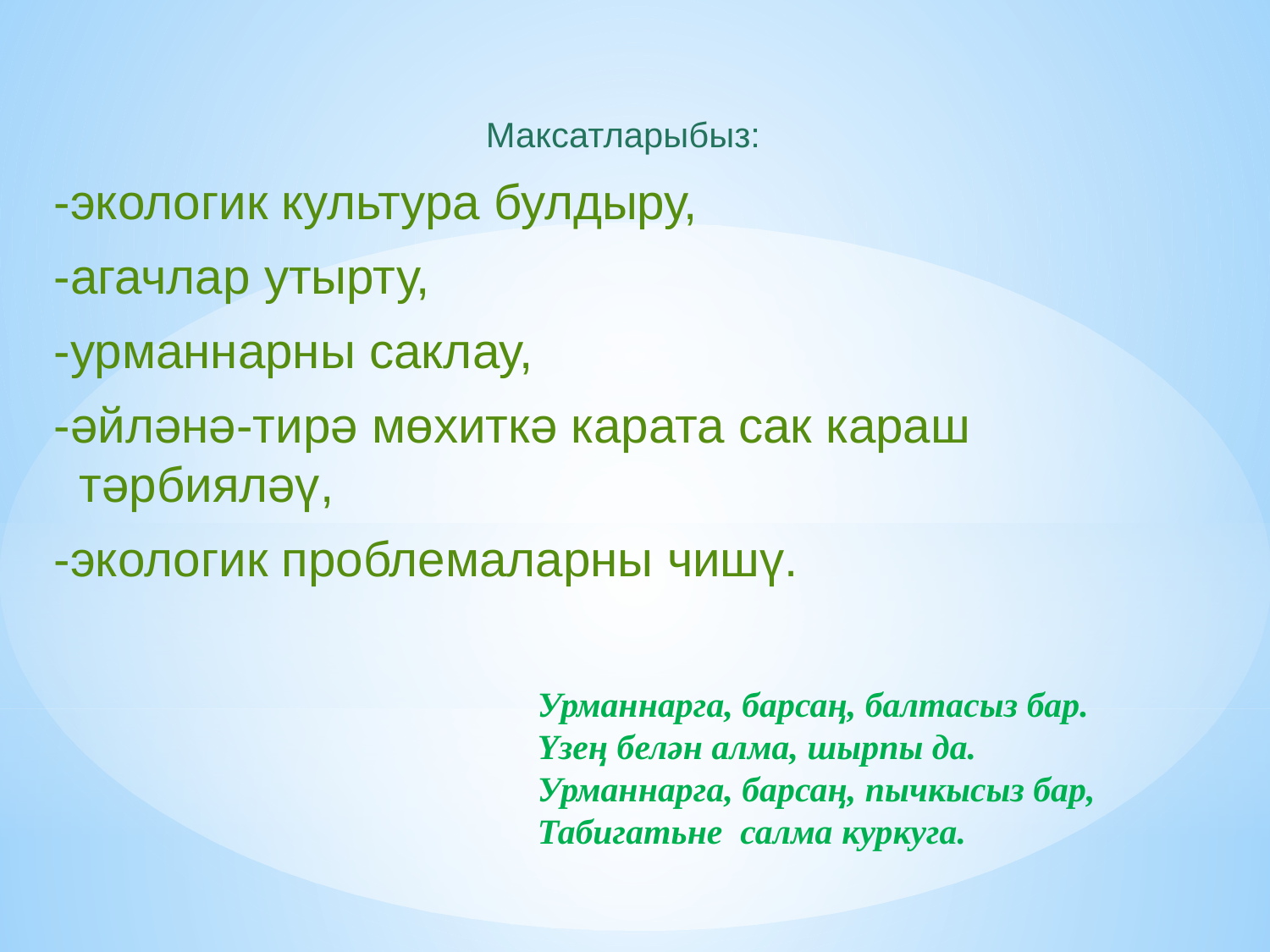

Максатларыбыз:
-экологик культура булдыру,
-агачлар утырту,
-урманнарны саклау,
-әйләнә-тирә мөхиткә карата сак караш тәрбияләү,
-экологик проблемаларны чишү.
Урманнарга, барсаң, балтасыз бар.
Үзең белән алма, шырпы да.
Урманнарга, барсаң, пычкысыз бар,
Табигатьне  салма куркуга.